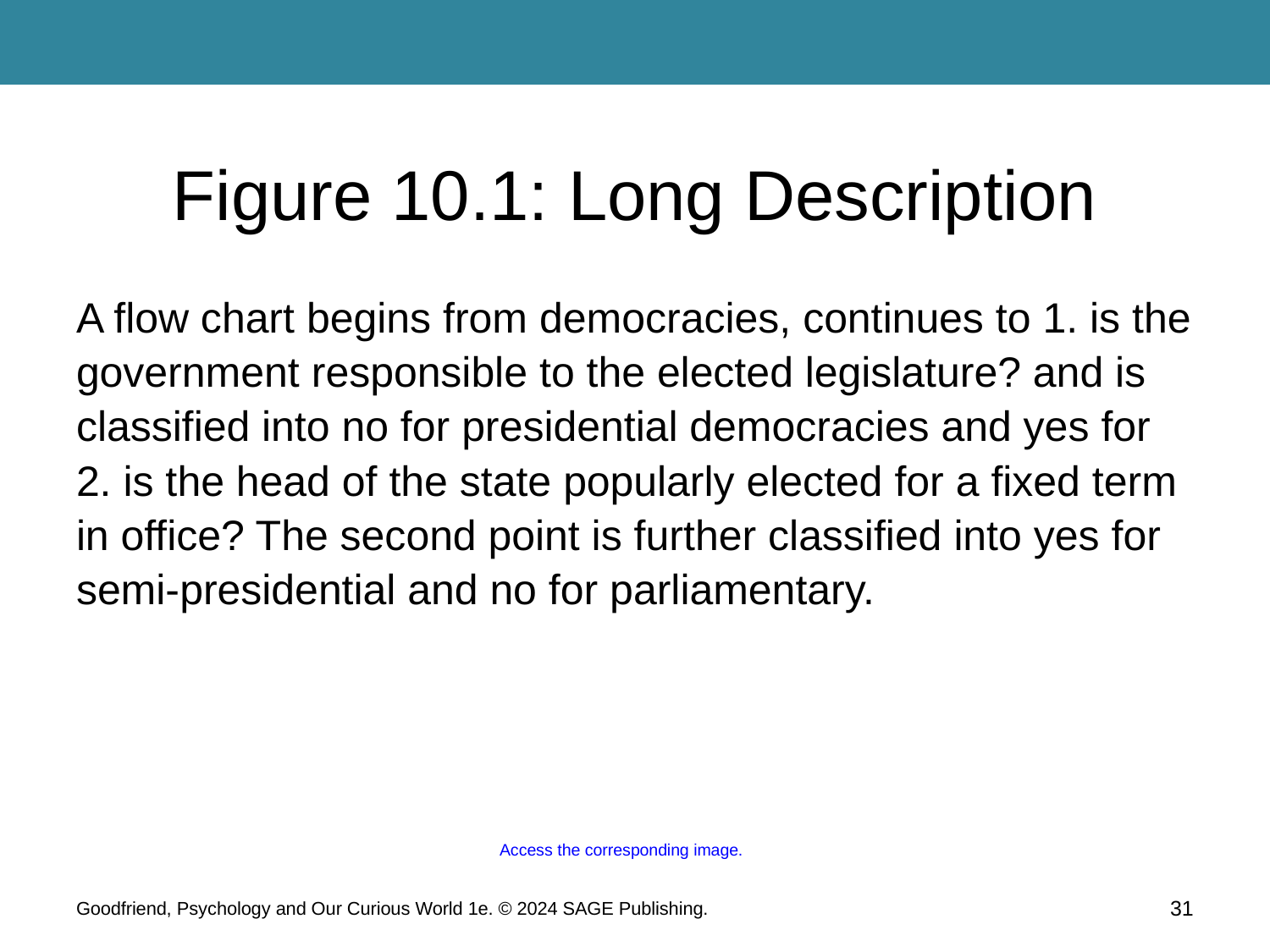

# Figure 10.1: Long Description
A flow chart begins from democracies, continues to 1. is the government responsible to the elected legislature? and is classified into no for presidential democracies and yes for 2. is the head of the state popularly elected for a fixed term in office? The second point is further classified into yes for semi-presidential and no for parliamentary.
Access the corresponding image.
31
Goodfriend, Psychology and Our Curious World 1e. © 2024 SAGE Publishing.